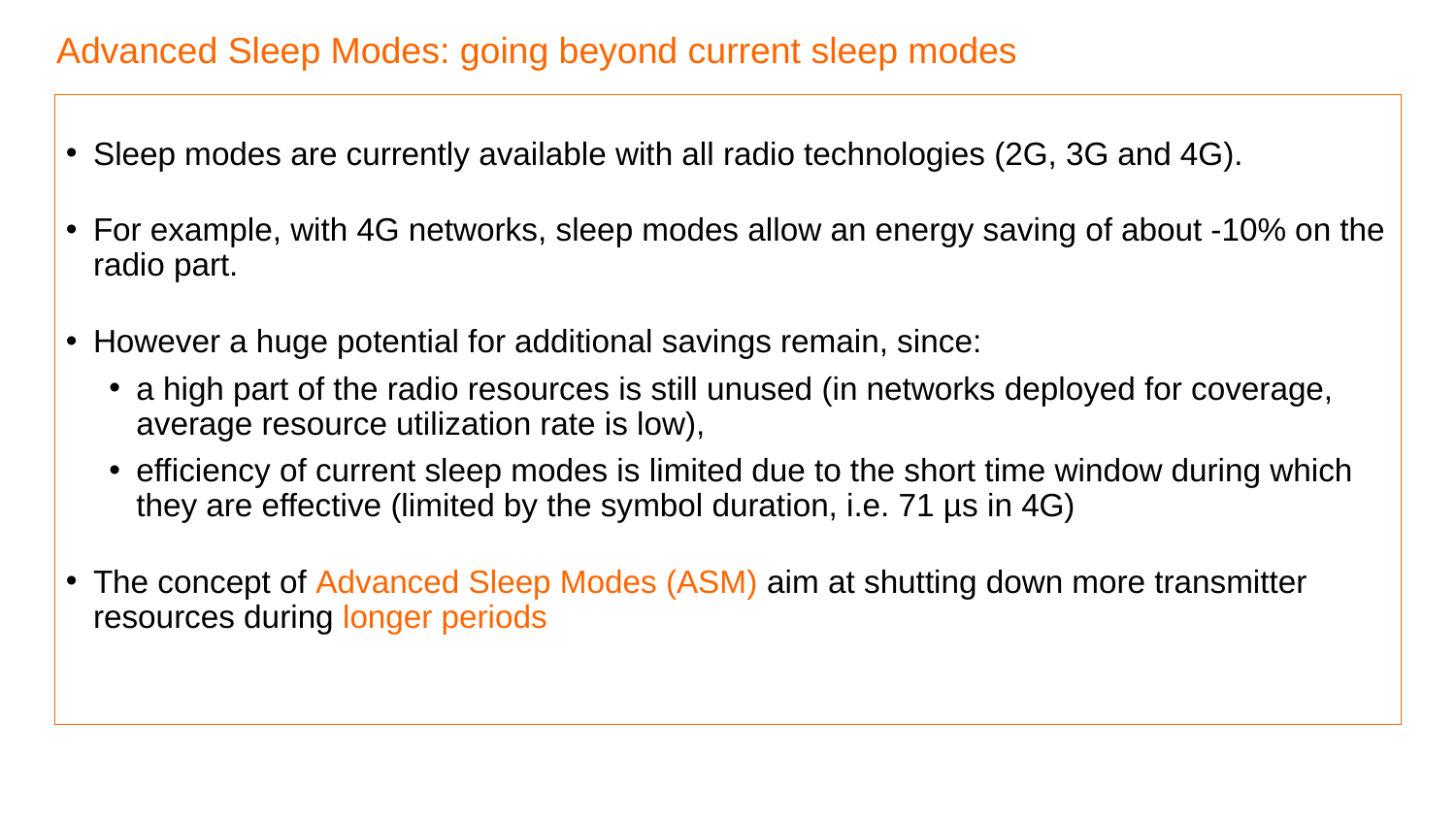

# Advanced Sleep Modes: going beyond current sleep modes

Sleep modes are currently available with all radio technologies (2G, 3G and 4G).

For example, with 4G networks, sleep modes allow an energy saving of about -10% on the radio part.

However a huge potential for additional savings remain, since:
a high part of the radio resources is still unused (in networks deployed for coverage, average resource utilization rate is low),
efficiency of current sleep modes is limited due to the short time window during which they are effective (limited by the symbol duration, i.e. 71 µs in 4G)

The concept of Advanced Sleep Modes (ASM) aim at shutting down more transmitter resources during longer periods